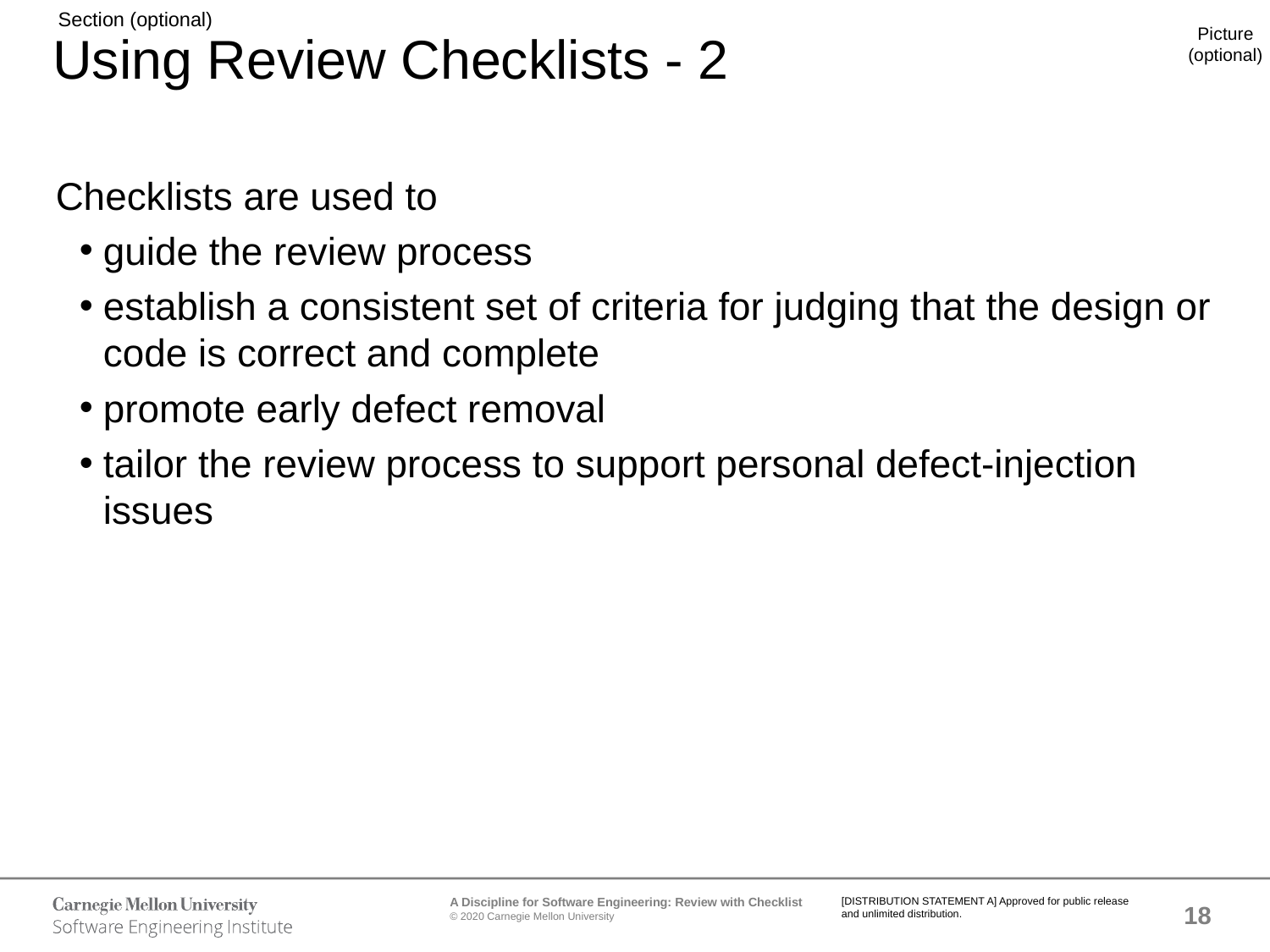

# Using Review Checklists - 2
Checklists are used to
guide the review process
establish a consistent set of criteria for judging that the design or code is correct and complete
promote early defect removal
tailor the review process to support personal defect-injection issues